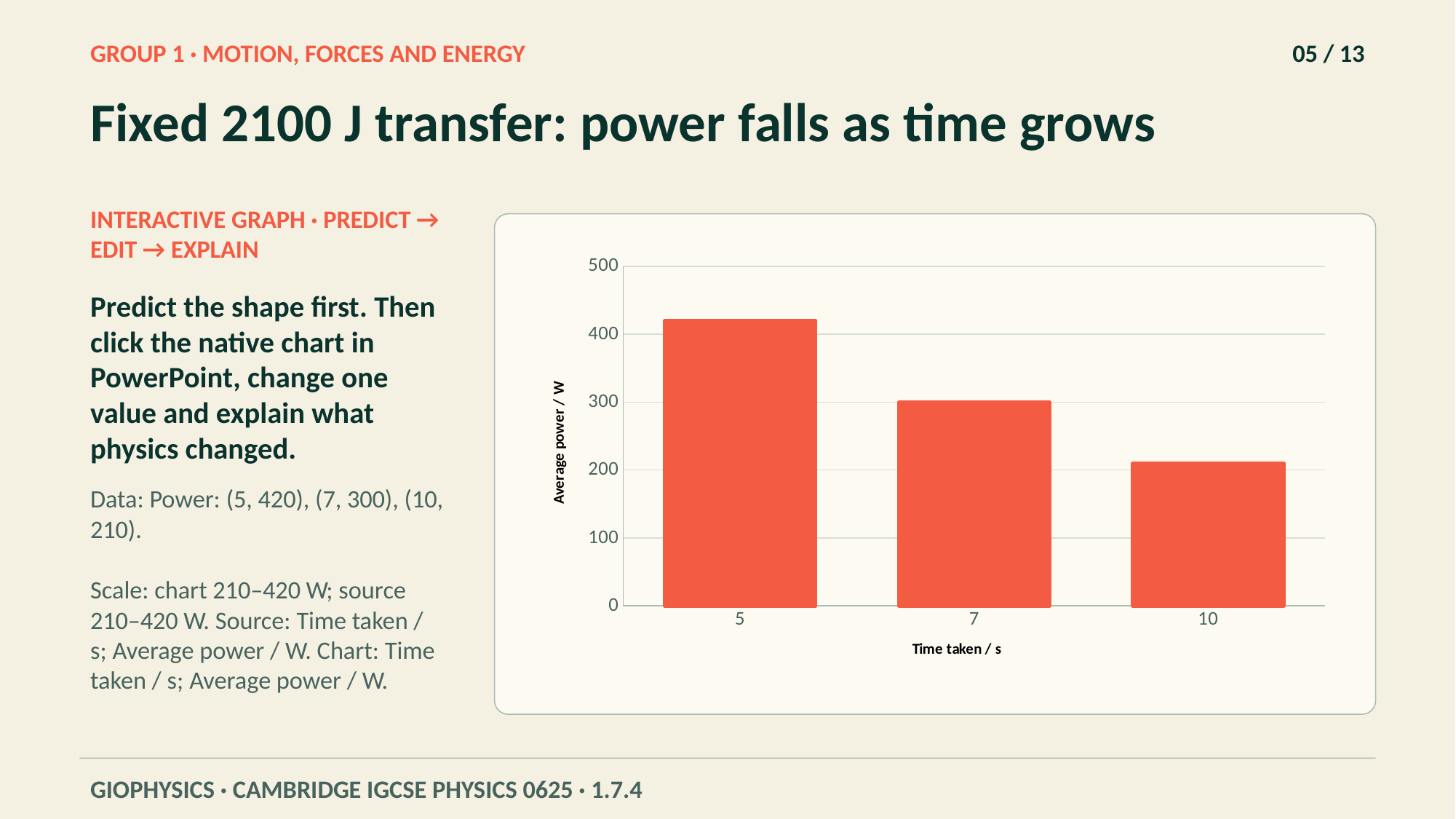

GROUP 1 · MOTION, FORCES AND ENERGY
05 / 13
Fixed 2100 J transfer: power falls as time grows
INTERACTIVE GRAPH · PREDICT → EDIT → EXPLAIN

### Chart

| Category |  |
|---|---|
| 5 | 420.0 |
| 7 | 300.0 |
| 10 | 210.0 |
Predict the shape first. Then click the native chart in PowerPoint, change one value and explain what physics changed.
Data: Power: (5, 420), (7, 300), (10, 210).
Scale: chart 210–420 W; source 210–420 W. Source: Time taken / s; Average power / W. Chart: Time taken / s; Average power / W.

GIOPHYSICS · CAMBRIDGE IGCSE PHYSICS 0625 · 1.7.4